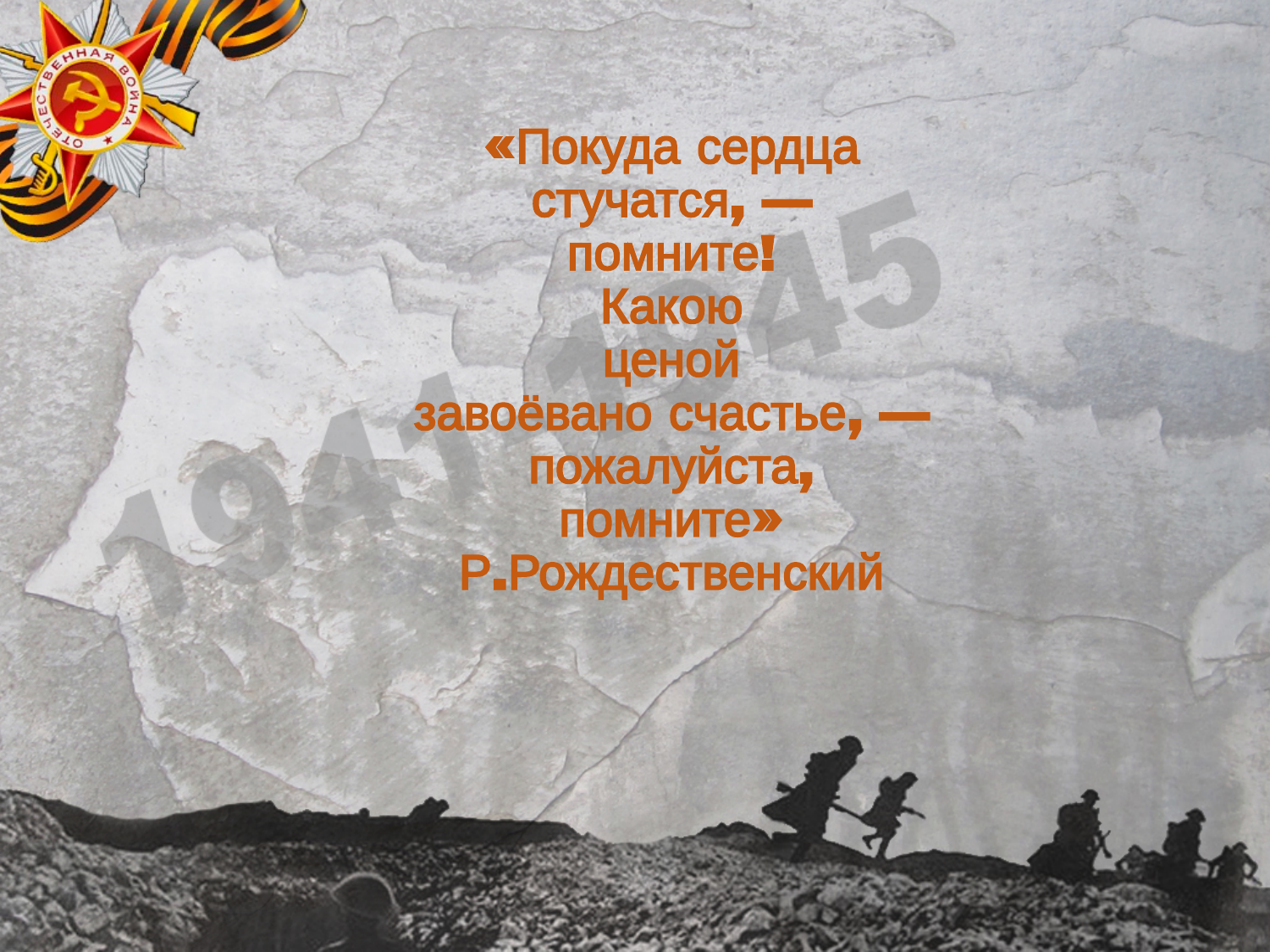

# «Покуда сердца стучатся, — помните! Какою ценой завоёвано счастье, — пожалуйста, помните» Р.Рождественский